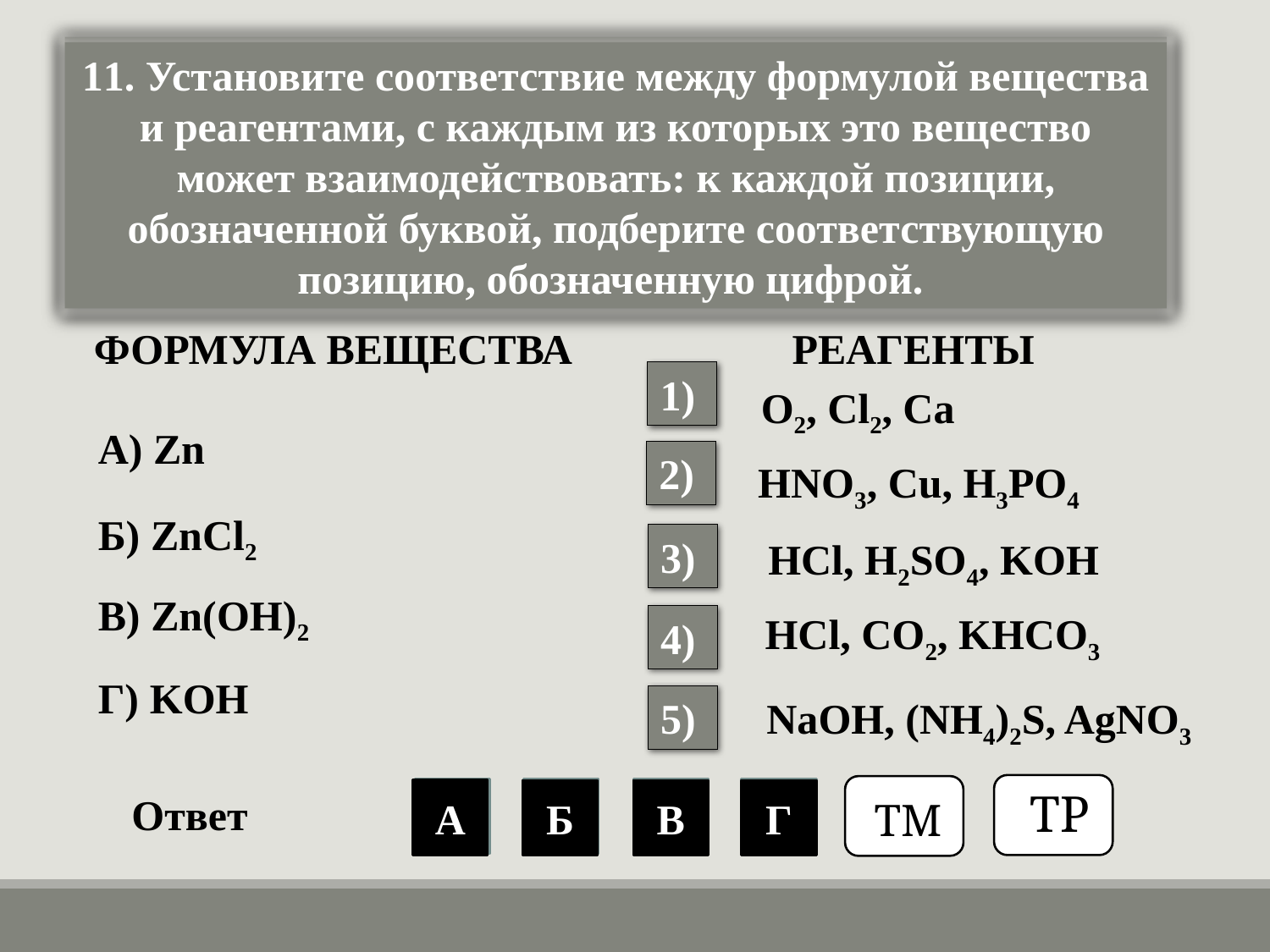

11. Установите соответствие между формулой вещества и реагентами, с каждым из которых это вещество может взаимодействовать: к каждой позиции, обозначенной буквой, подберите соответствующую позицию, обозначенную цифрой.
11. Установите соответствие между формулой вещества и реагентами, с каждым из которых это вещество может взаимодействовать: к каждой позиции, обозначенной буквой, подберите соответствующую позицию, обозначенную цифрой.
    ФОРМУЛА ВЕЩЕСТВА	          РЕАГЕНТЫ
1)
O2, Cl2, Ca
А) Zn

Б) ZnCl2
В) Zn(OH)2
Г) KOH
2)
HNO3, Cu, H3PO4
3)
HCl, H2SO4, KOH
HCl, CO2, KHCO3
4)
5)
NaOH, (NH4)2S, AgNO3
ТР
ТМ
3
5
3
4
А
Б
В
Г
   Ответ